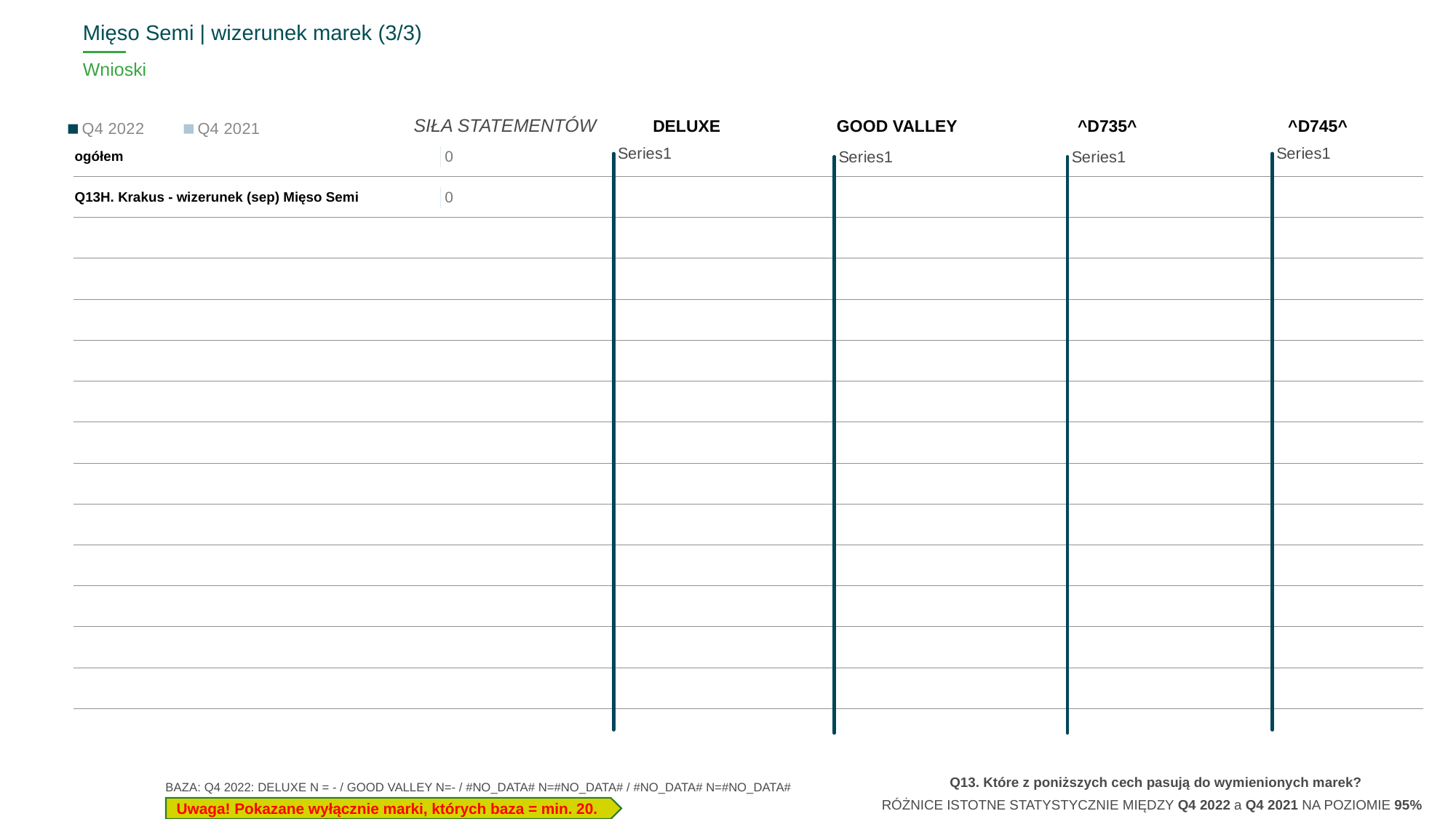

Mięso Semi | wizerunek marek (3/3)
# Wnioski
| DELUXE | GOOD VALLEY | ^D735^ | ^D745^ |
| --- | --- | --- | --- |

### Chart

| Category | Q4 2022 | Kolumna2 | Kolumna6 | Q4 2021 |
|---|---|---|---|---|
|  | None | None | None | None |
|  | None | None | None | None |
|  | None | None | None | None |
|  | None | None | None | None |
|  | None | None | None | None |
|  | None | None | None | None |
|  | None | None | None | None |
SIŁA STATEMENTÓW

### Chart

| Category | Q4 2022 | Q4 2021 |
|---|---|---|

### Chart

| Category | Q4 2022 | Q4 2021 |
|---|---|---|
| ogółem |  |
| --- | --- |
| Q13H. Krakus - wizerunek (sep) Mięso Semi |  |
|  |  |
|  |  |
|  |  |
|  |  |
|  |  |
|  |  |
|  |  |
|  |  |
|  |  |
|  |  |
|  |  |
|  |  |
|  |  |

### Chart

| Category | Seria 1 |
|---|---|
|  | 0.0 |
|  | 0.0 |
|  | None |
|  | None |
|  | None |
|  | None |
|  | None |
|  | None |
|  | None |
|  | None |
|  | None |
|  | None |
|  | None |
|  | None |
|  | None |

### Chart

| Category | Q4 2022 | Q4 2021 |
|---|---|---|

### Chart

| Category | Q4 2022 | Q4 2021 |
|---|---|---|
Q13. Które z poniższych cech pasują do wymienionych marek?

BAZA: Q4 2022: DELUXE N = - / GOOD VALLEY N=- / #NO_DATA# N=#NO_DATA# / #NO_DATA# N=#NO_DATA#
RÓŻNICE ISTOTNE STATYSTYCZNIE MIĘDZY Q4 2022 a Q4 2021 NA POZIOMIE 95%
Uwaga! Pokazane wyłącznie marki, których baza = min. 20.